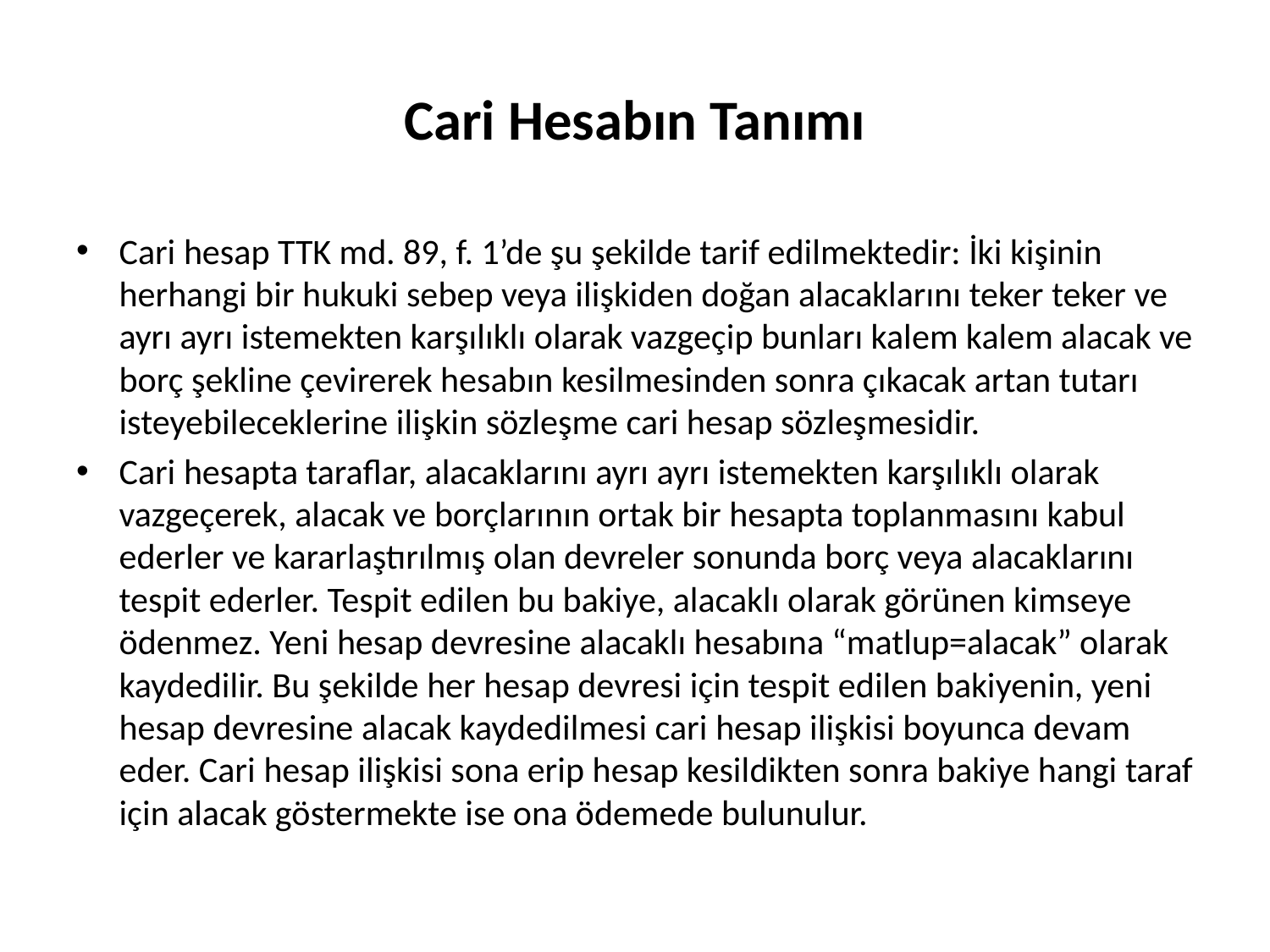

# Cari Hesabın Tanımı
Cari hesap TTK md. 89, f. 1’de şu şekilde tarif edilmektedir: İki kişinin herhangi bir hukuki sebep veya ilişkiden doğan alacaklarını teker teker ve ayrı ayrı istemekten karşılıklı olarak vazgeçip bunları kalem kalem alacak ve borç şekline çevirerek hesabın kesilmesinden sonra çıkacak artan tutarı isteyebileceklerine ilişkin sözleşme cari hesap sözleşmesidir.
Cari hesapta taraflar, alacaklarını ayrı ayrı istemekten karşılıklı olarak vazgeçerek, alacak ve borçlarının ortak bir hesapta toplanmasını kabul ederler ve kararlaştırılmış olan devreler sonunda borç veya alacaklarını tespit ederler. Tespit edilen bu bakiye, alacaklı olarak görünen kimseye ödenmez. Yeni hesap devresine alacaklı hesabına “matlup=alacak” olarak kaydedilir. Bu şekilde her hesap devresi için tespit edilen bakiyenin, yeni hesap devresine alacak kaydedilmesi cari hesap ilişkisi boyunca devam eder. Cari hesap ilişkisi sona erip hesap kesildikten sonra bakiye hangi taraf için alacak göstermekte ise ona ödemede bulunulur.